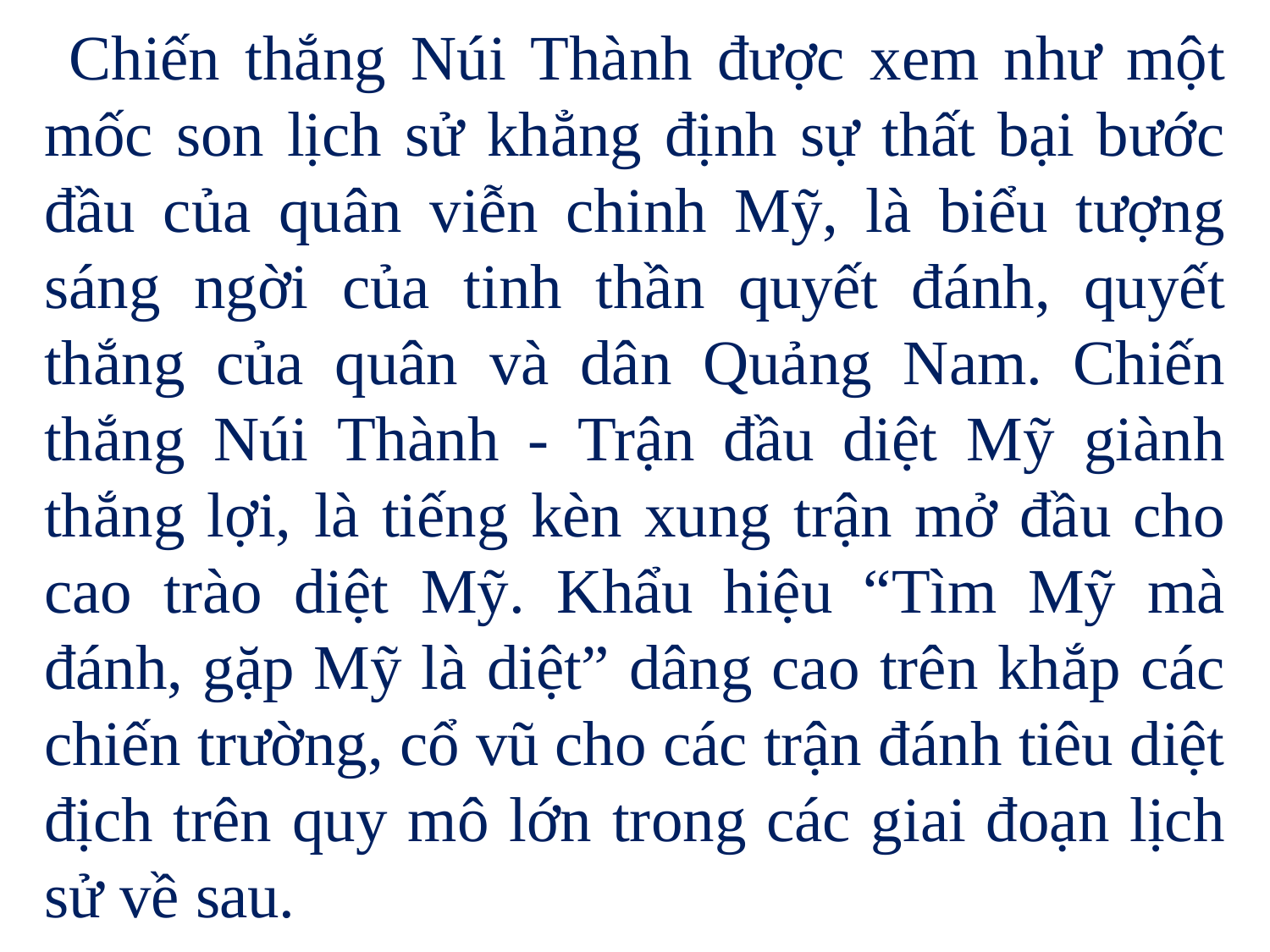

Chiến thắng Núi Thành được xem như một mốc son lịch sử khẳng định sự thất bại bước đầu của quân viễn chinh Mỹ, là biểu tượng sáng ngời của tinh thần quyết đánh, quyết thắng của quân và dân Quảng Nam. Chiến thắng Núi Thành - Trận đầu diệt Mỹ giành thắng lợi, là tiếng kèn xung trận mở đầu cho cao trào diệt Mỹ. Khẩu hiệu “Tìm Mỹ mà đánh, gặp Mỹ là diệt” dâng cao trên khắp các chiến trường, cổ vũ cho các trận đánh tiêu diệt địch trên quy mô lớn trong các giai đoạn lịch sử về sau.